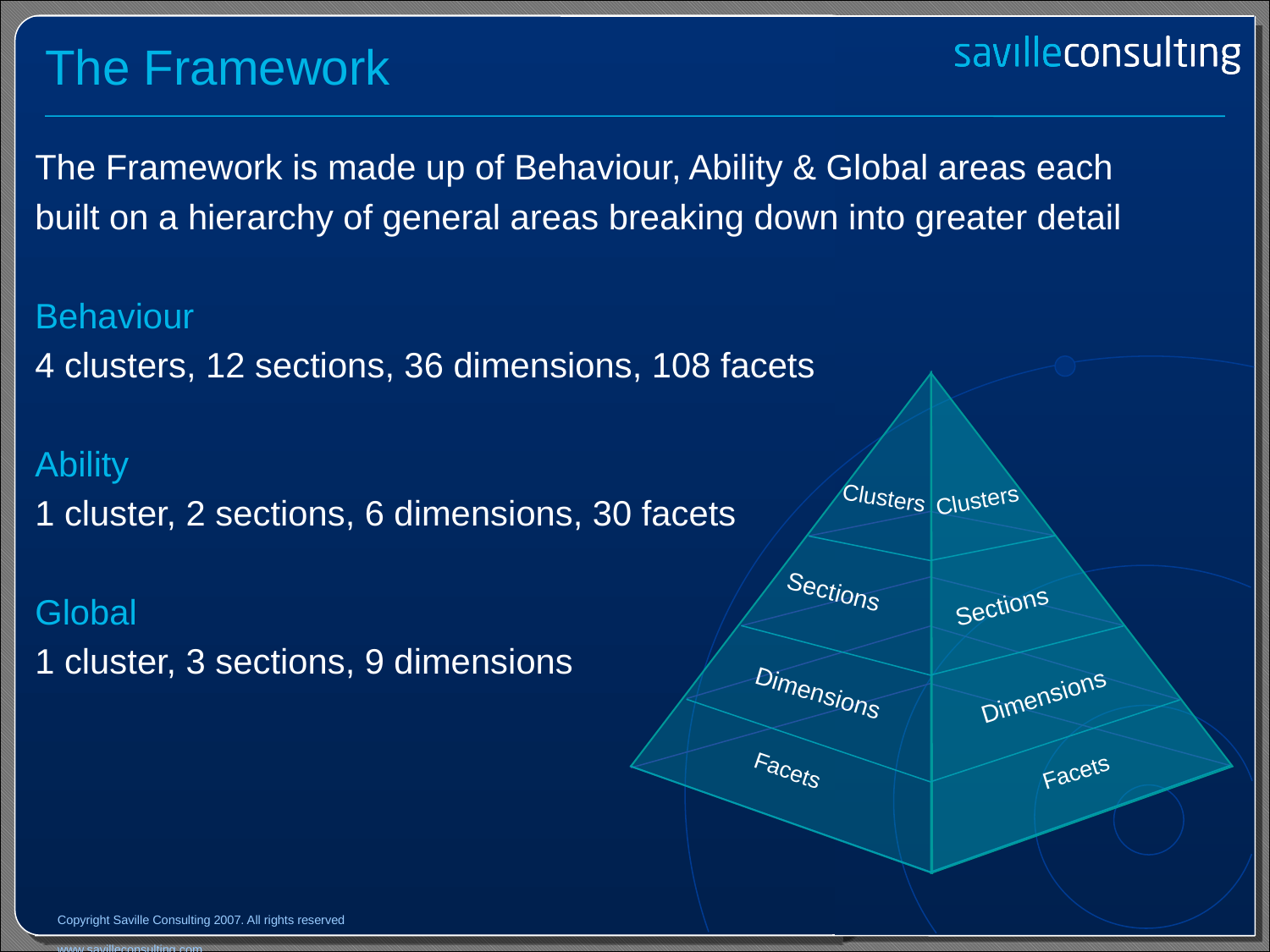

# The Framework
The Framework is made up of Behaviour, Ability & Global areas each
built on a hierarchy of general areas breaking down into greater detail

Behaviour
4 clusters, 12 sections, 36 dimensions, 108 facets

Ability
1 cluster, 2 sections, 6 dimensions, 30 facets

Global
1 cluster, 3 sections, 9 dimensions

Clusters

Clusters

Sections

 Sections

Dimensions
Dimensions

Facets
 Facets